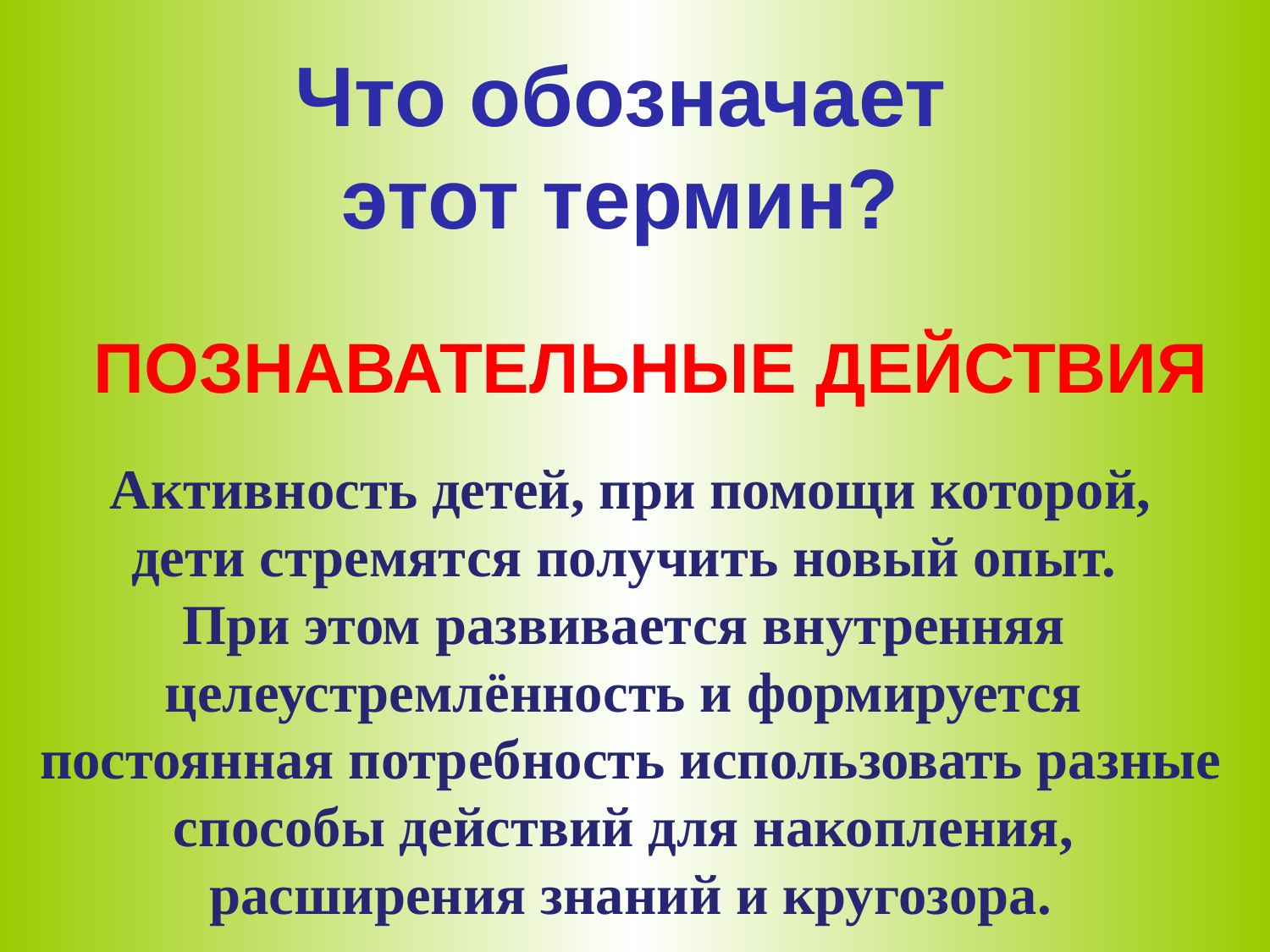

Что обозначает
этот термин?
Познавательные действия
Активность детей, при помощи которой,
дети стремятся получить новый опыт.
При этом развивается внутренняя
целеустремлённость и формируется
постоянная потребность использовать разные
способы действий для накопления,
расширения знаний и кругозора.